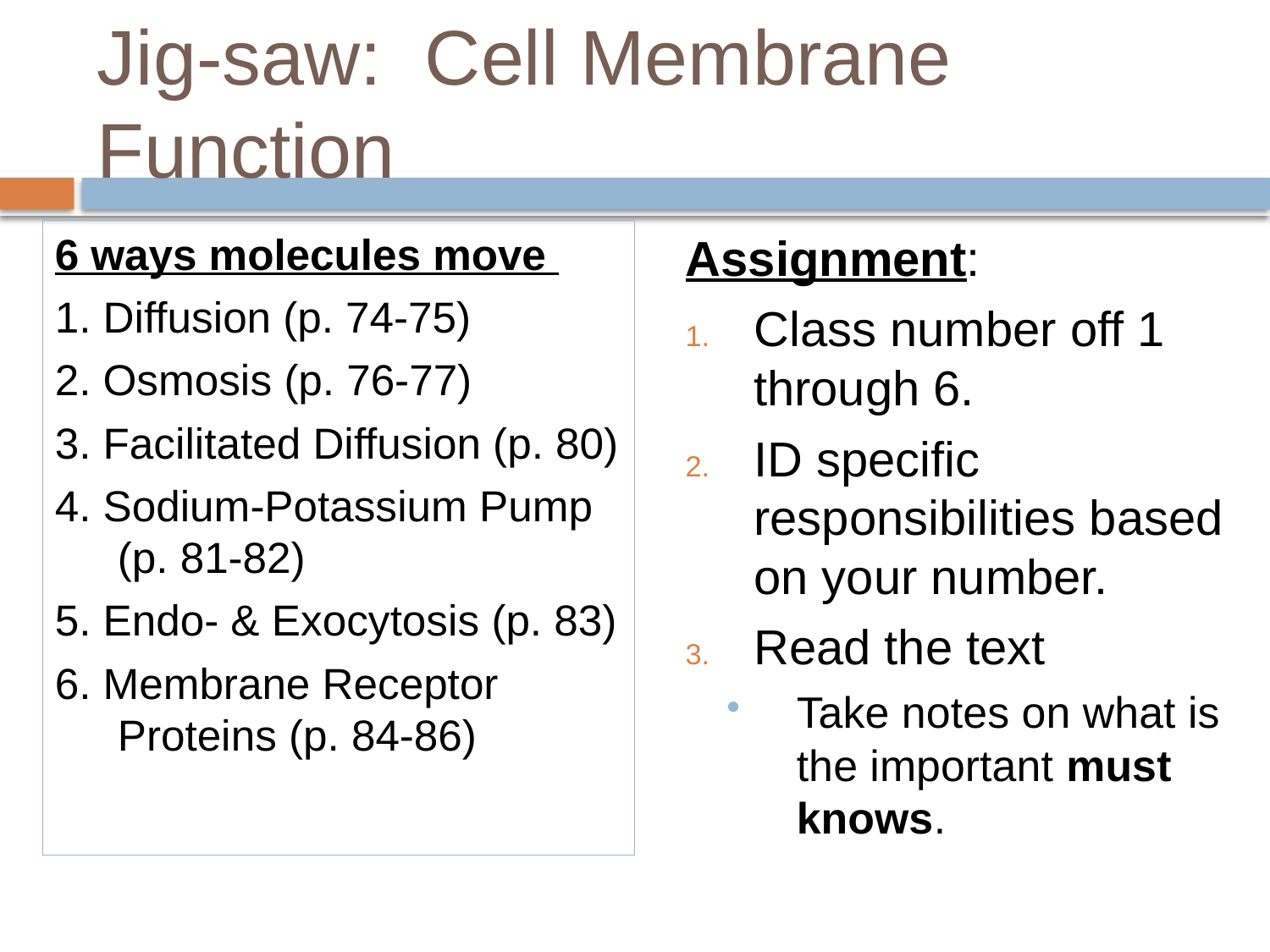

# Jig-saw:  Cell Membrane Function
6 ways molecules move
1. Diffusion (p. 74-75)
2. Osmosis (p. 76-77)
3. Facilitated Diffusion (p. 80)
4. Sodium-Potassium Pump (p. 81-82)
5. Endo- & Exocytosis (p. 83)
6. Membrane Receptor Proteins (p. 84-86)

Assignment:
Class number off 1 through 6.
ID specific responsibilities based on your number.
Read the text
Take notes on what is the important must knows.